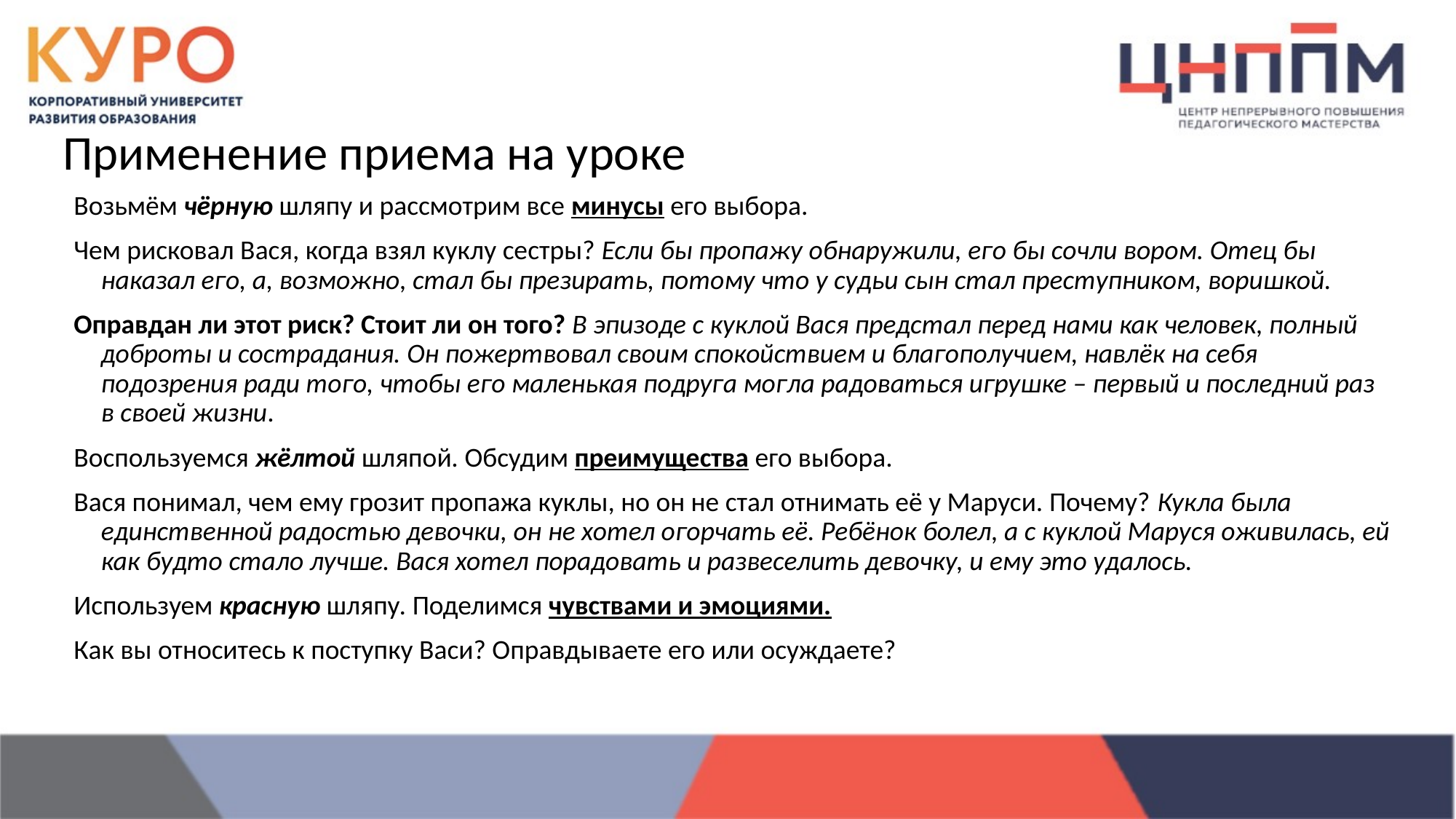

# Применение приема на уроке
Возьмём чёрную шляпу и рассмотрим все минусы его выбора.
Чем рисковал Вася, когда взял куклу сестры? Если бы пропажу обнаружили, его бы сочли вором. Отец бы наказал его, а, возможно, стал бы презирать, потому что у судьи сын стал преступником, воришкой.
Оправдан ли этот риск? Стоит ли он того? В эпизоде с куклой Вася предстал перед нами как человек, полный доброты и сострадания. Он пожертвовал своим спокойствием и благополучием, навлёк на себя подозрения ради того, чтобы его маленькая подруга могла радоваться игрушке – первый и последний раз в своей жизни.
Воспользуемся жёлтой шляпой. Обсудим преимущества его выбора.
Вася понимал, чем ему грозит пропажа куклы, но он не стал отнимать её у Маруси. Почему? Кукла была единственной радостью девочки, он не хотел огорчать её. Ребёнок болел, а с куклой Маруся оживилась, ей как будто стало лучше. Вася хотел порадовать и развеселить девочку, и ему это удалось.
Используем красную шляпу. Поделимся чувствами и эмоциями.
Как вы относитесь к поступку Васи? Оправдываете его или осуждаете?